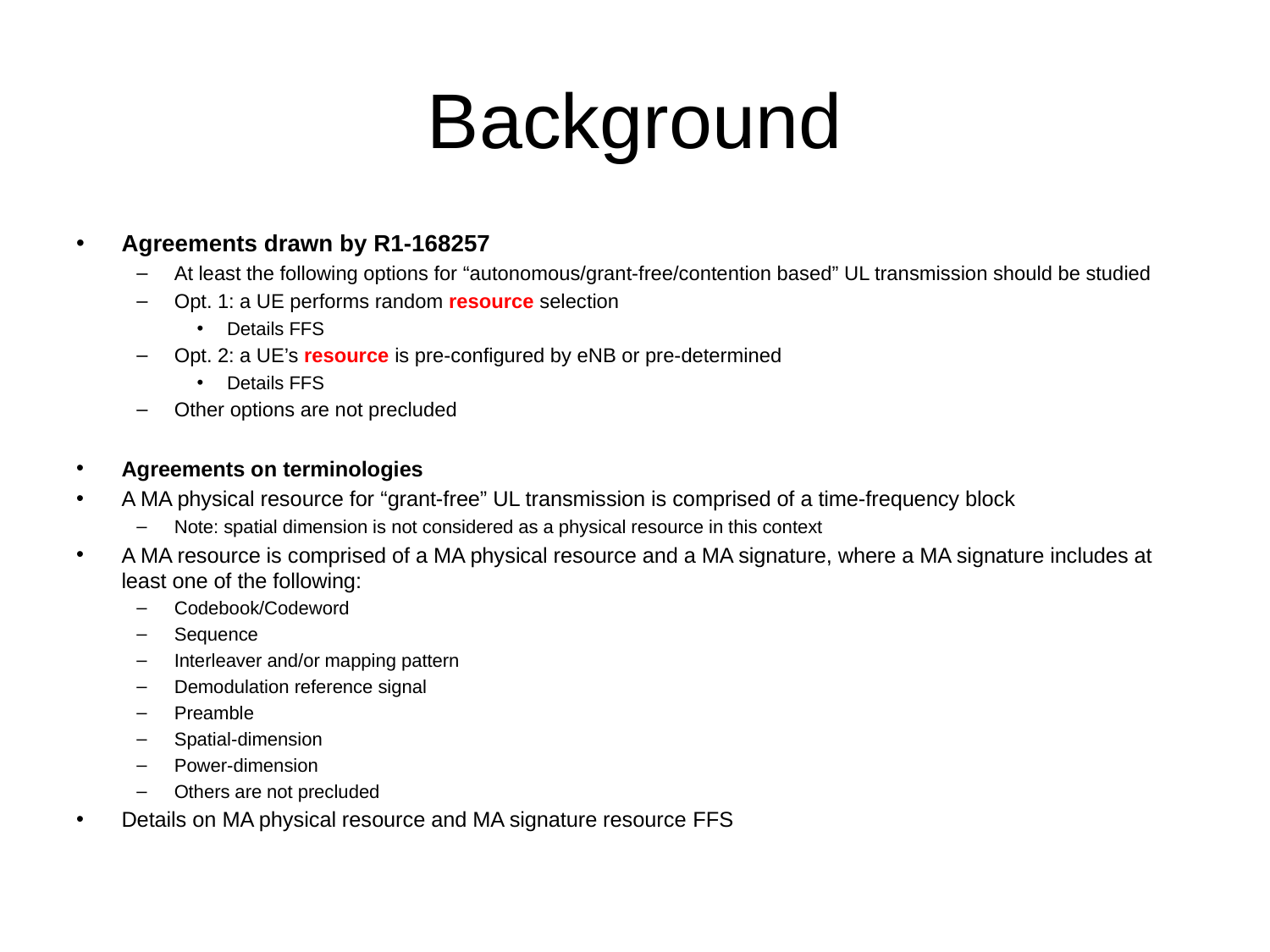

# Background
Agreements drawn by R1-168257
At least the following options for “autonomous/grant-free/contention based” UL transmission should be studied
Opt. 1: a UE performs random resource selection
Details FFS
Opt. 2: a UE’s resource is pre-configured by eNB or pre-determined
Details FFS
Other options are not precluded

Agreements on terminologies
A MA physical resource for “grant-free” UL transmission is comprised of a time-frequency block
Note: spatial dimension is not considered as a physical resource in this context
A MA resource is comprised of a MA physical resource and a MA signature, where a MA signature includes at least one of the following:
Codebook/Codeword
Sequence
Interleaver and/or mapping pattern
Demodulation reference signal
Preamble
Spatial-dimension
Power-dimension
Others are not precluded
Details on MA physical resource and MA signature resource FFS